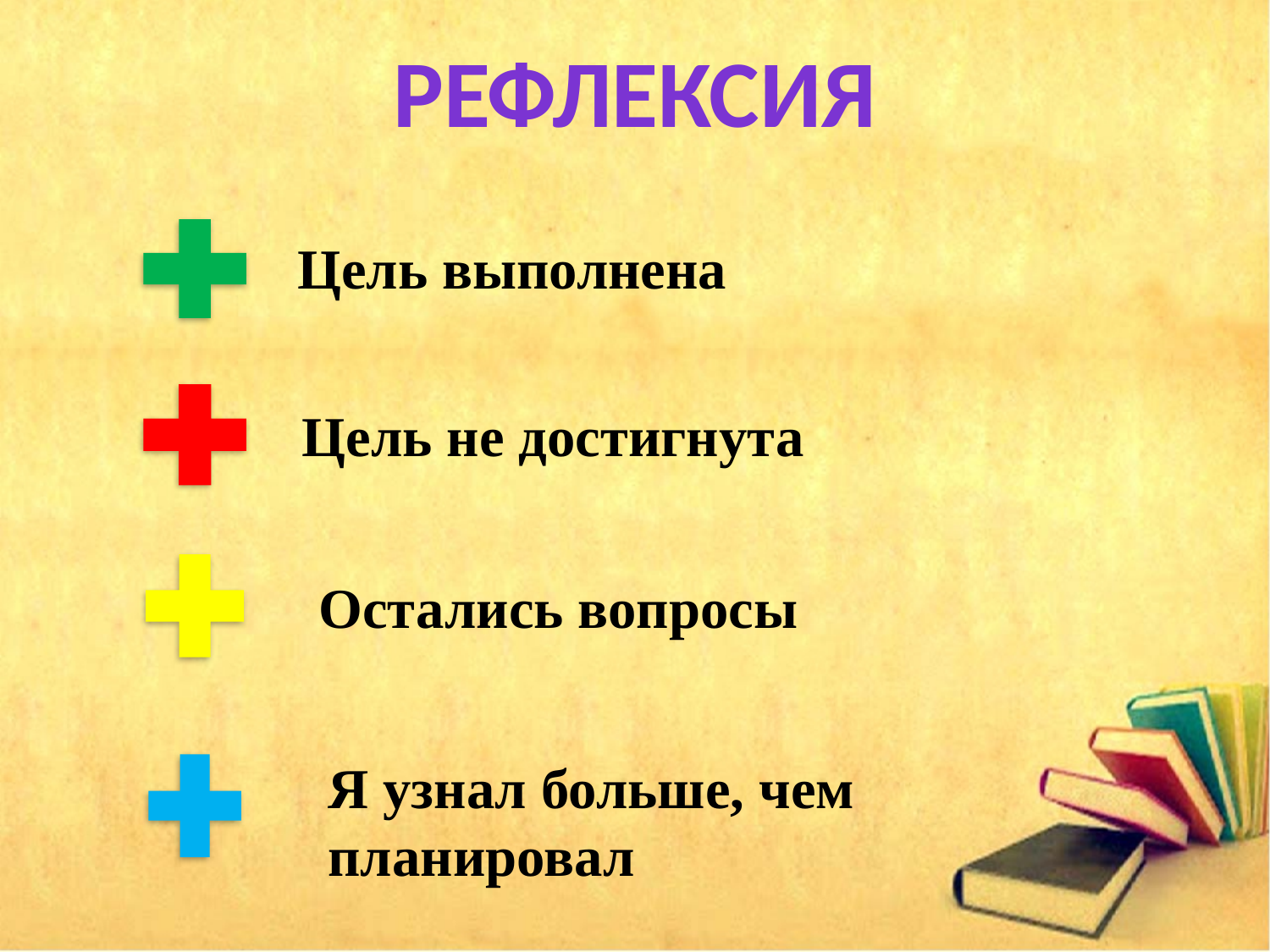

Рефлексия

Цель выполнена

Цель не достигнута

Остались вопросы

Я узнал больше, чем планировал